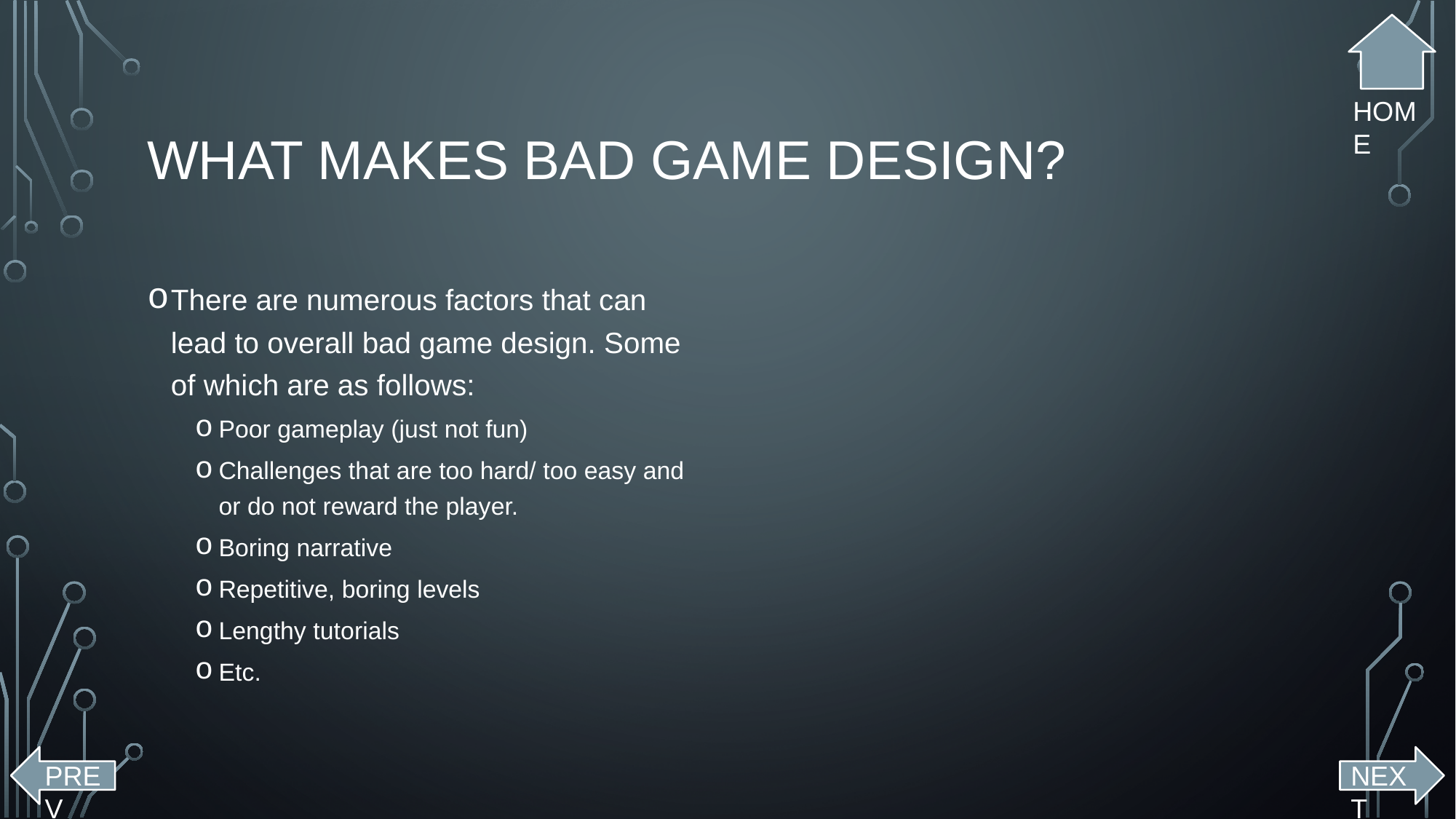

# What Makes Bad Game Design?
HOME
There are numerous factors that can lead to overall bad game design. Some of which are as follows:
Poor gameplay (just not fun)
Challenges that are too hard/ too easy and or do not reward the player.
Boring narrative
Repetitive, boring levels
Lengthy tutorials
Etc.

PREV
NEXT